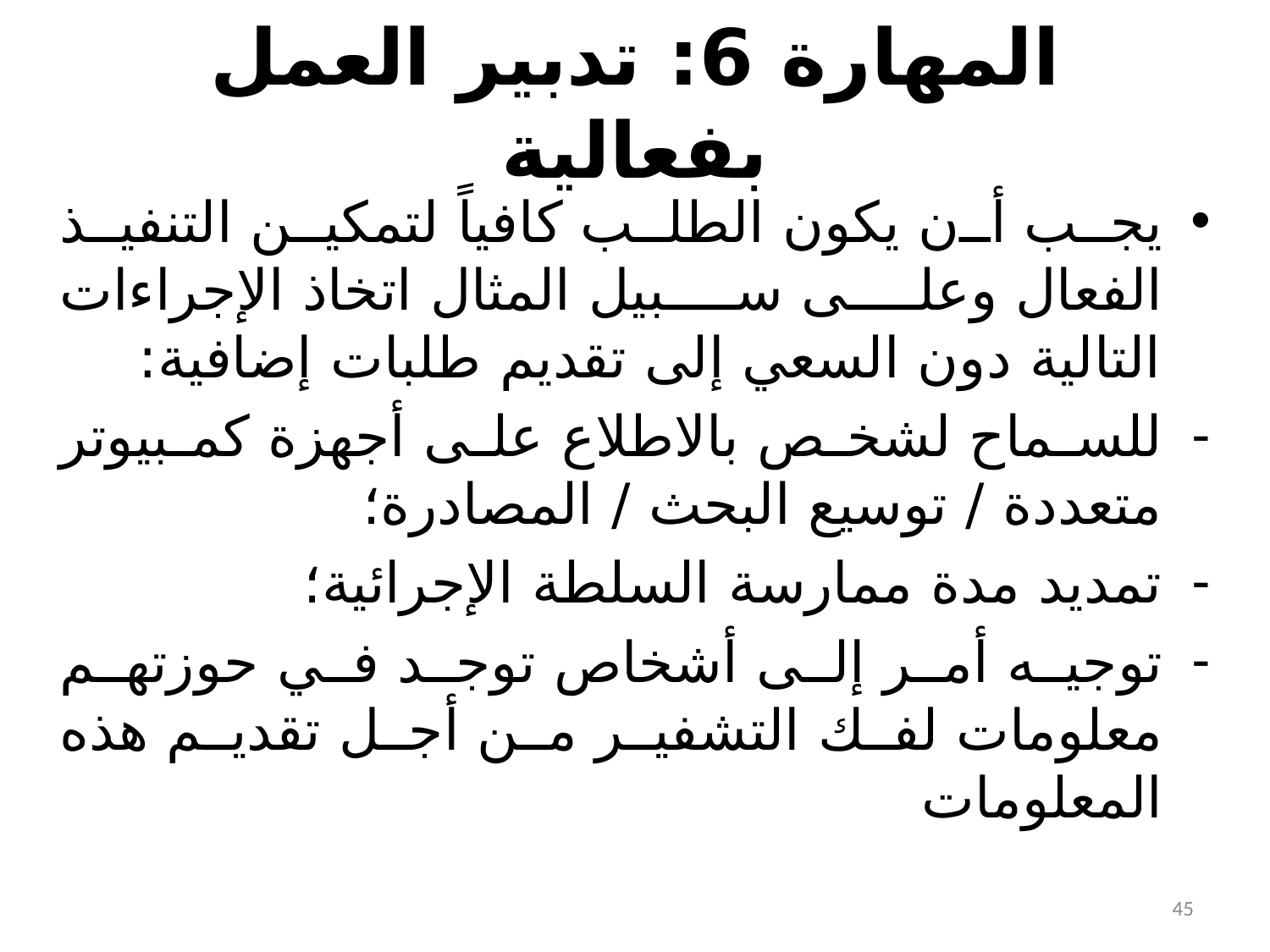

# المهارة 6: تدبير العمل بفعالية
يجب أن يكون الطلب كافياً لتمكين التنفيذ الفعال وعلى سبيل المثال اتخاذ الإجراءات التالية دون السعي إلى تقديم طلبات إضافية:
للسماح لشخص بالاطلاع على أجهزة كمبيوتر متعددة / توسيع البحث / المصادرة؛
تمديد مدة ممارسة السلطة الإجرائية؛
توجيه أمر إلى أشخاص توجد في حوزتهم معلومات لفك التشفير من أجل تقديم هذه المعلومات
45